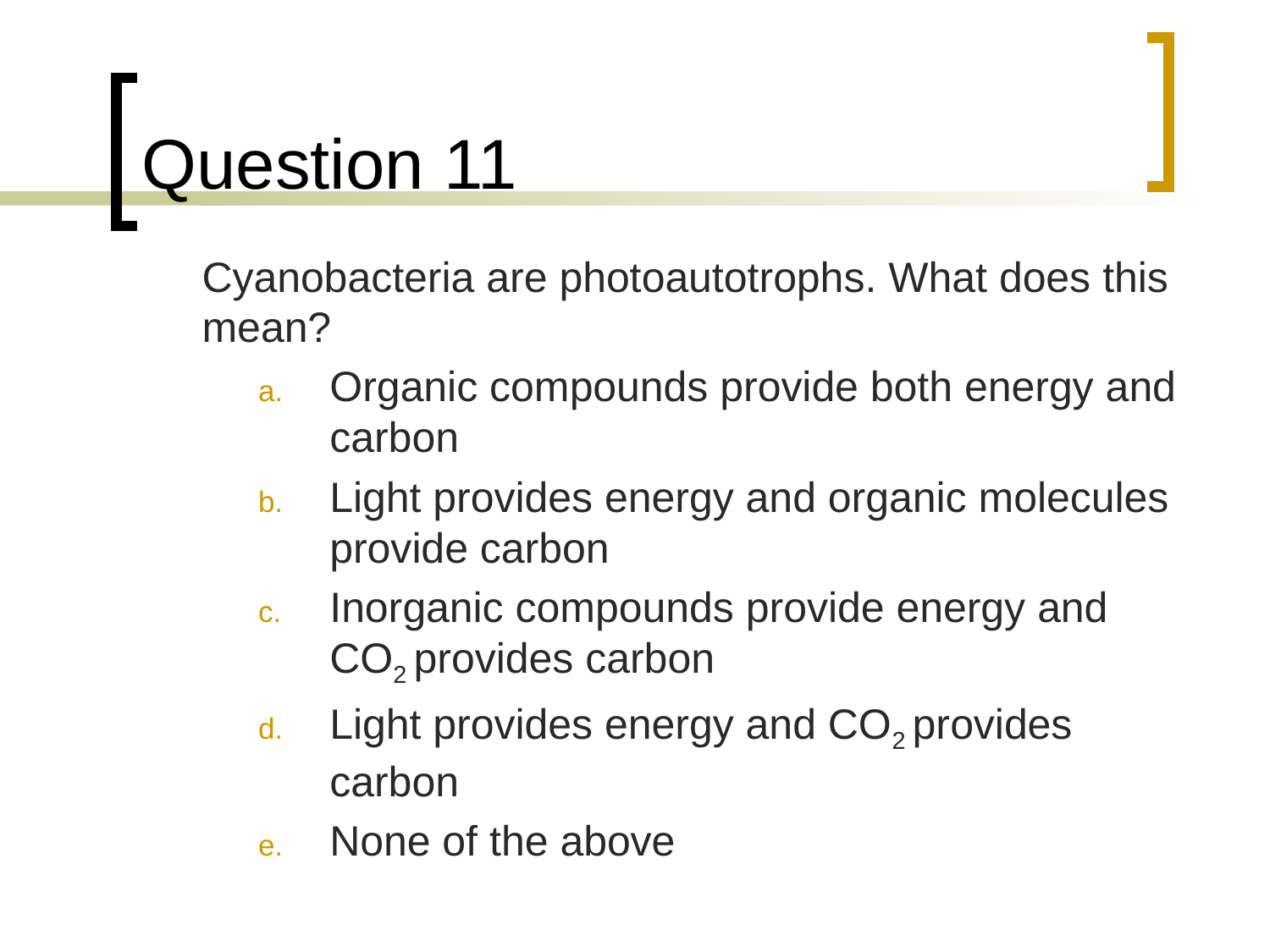

# Question 11
	Cyanobacteria are photoautotrophs. What does this mean?
Organic compounds provide both energy and carbon
Light provides energy and organic molecules provide carbon
Inorganic compounds provide energy and CO2 provides carbon
Light provides energy and CO2 provides carbon
None of the above